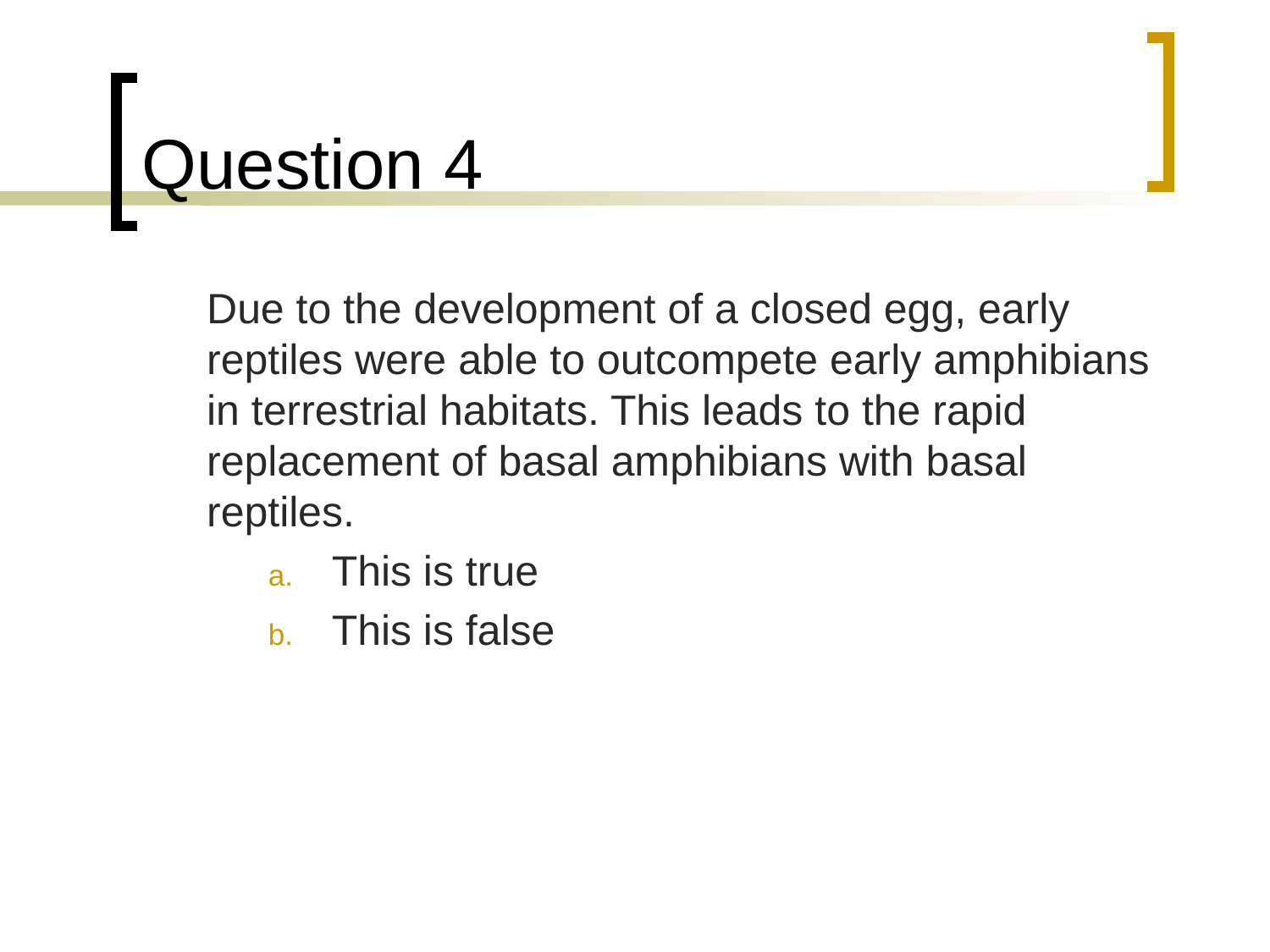

# Question 4
	Due to the development of a closed egg, early reptiles were able to outcompete early amphibians in terrestrial habitats. This leads to the rapid replacement of basal amphibians with basal reptiles.
This is true
This is false